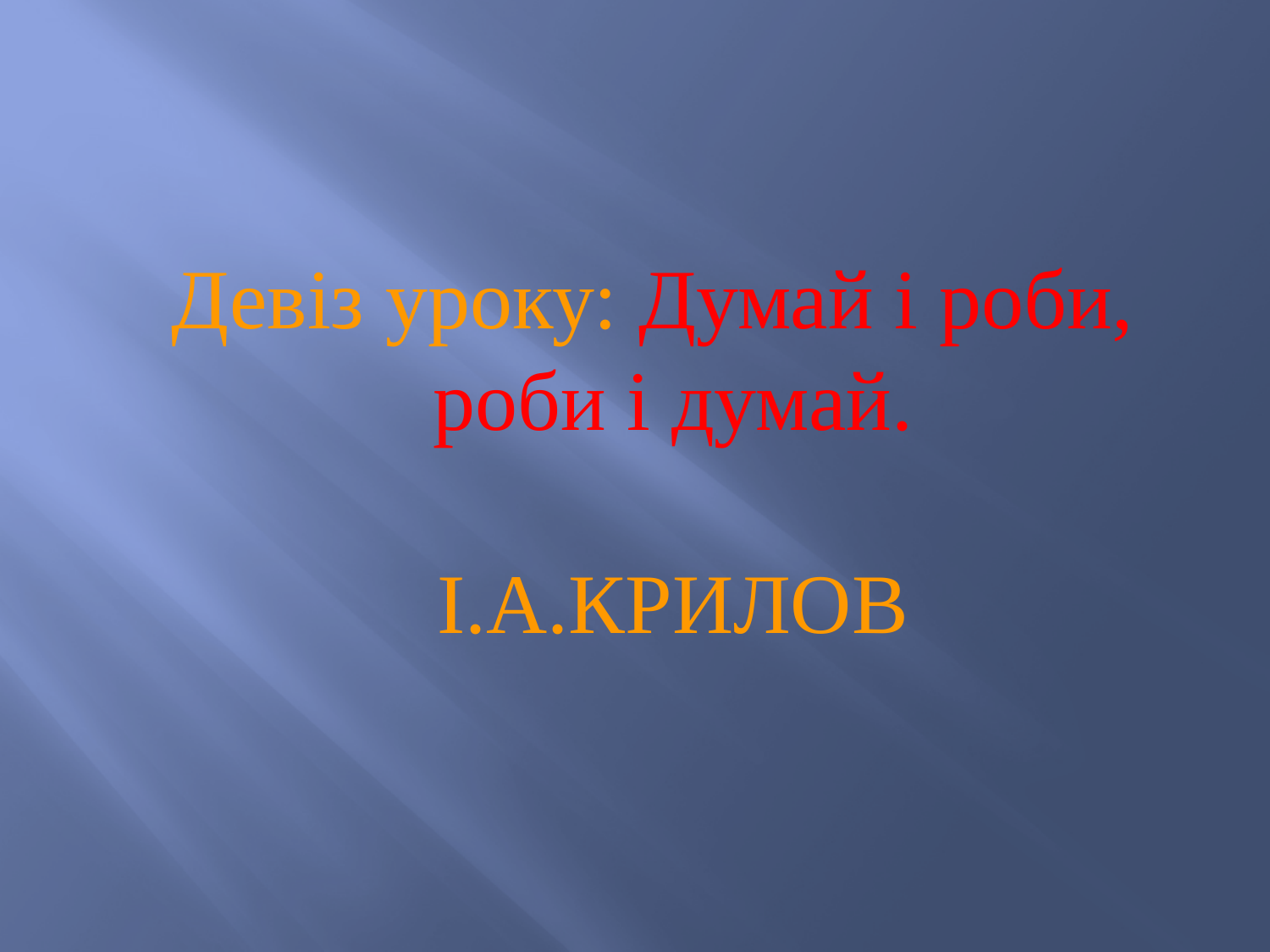

Девіз уроку: Думай і роби,
роби і думай.
                                      І.А.КРИЛОВ